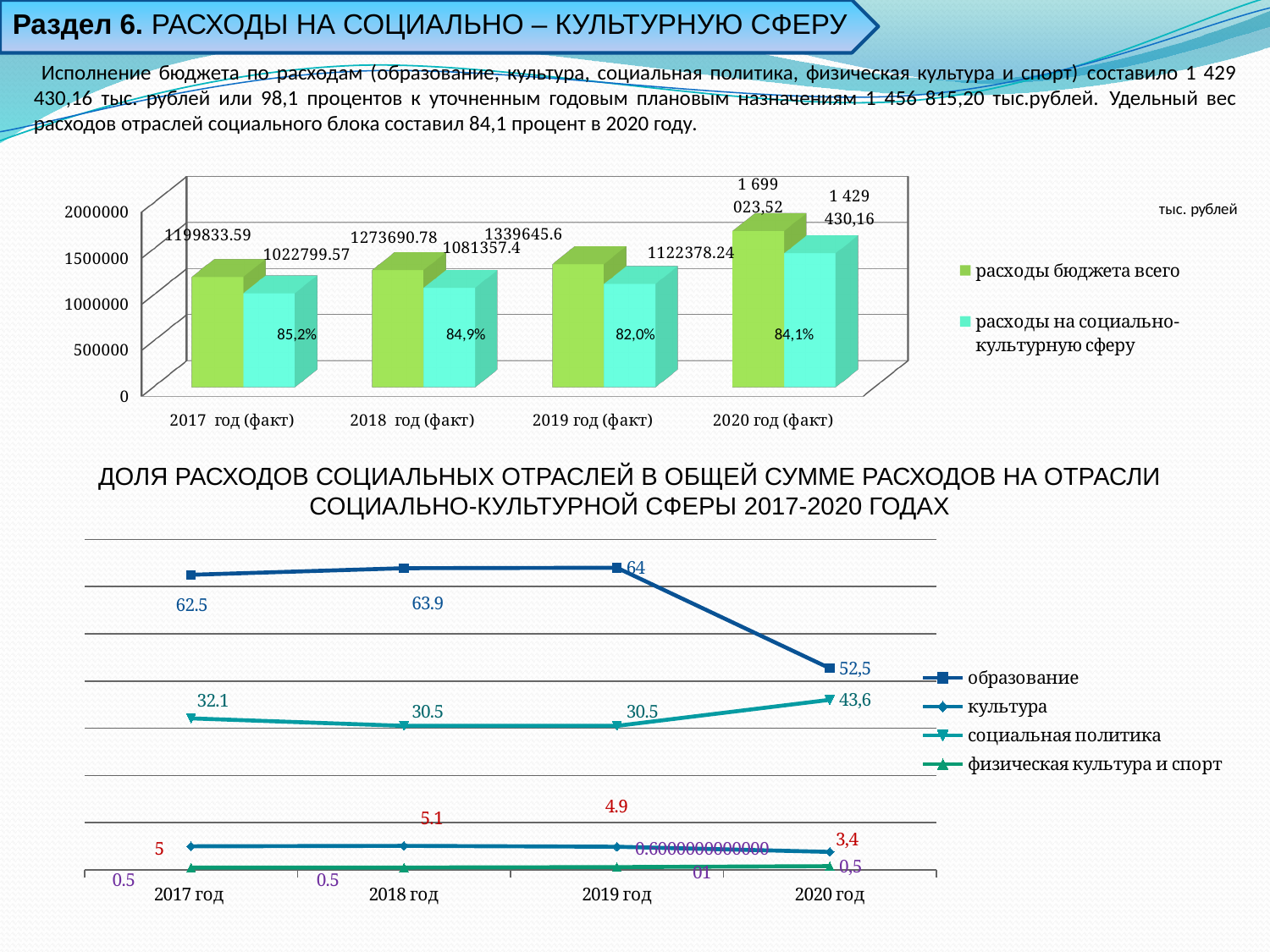

Раздел 6. РАСХОДЫ НА СОЦИАЛЬНО – КУЛЬТУРНУЮ СФЕРУ
 Исполнение бюджета по расходам (образование, культура, социальная политика, физическая культура и спорт) составило 1 429 430,16 тыс. рублей или 98,1 процентов к уточненным годовым плановым назначениям 1 456 815,20 тыс.рублей. Удельный вес расходов отраслей социального блока составил 84,1 процент в 2020 году.

[unsupported chart]

85,2%
84,9%
82,0%
84,1%
ДОЛЯ РАСХОДОВ СОЦИАЛЬНЫХ ОТРАСЛЕЙ В ОБЩЕЙ СУММЕ РАСХОДОВ НА ОТРАСЛИ СОЦИАЛЬНО-КУЛЬТУРНОЙ СФЕРЫ 2017-2020 ГОДАХ

### Chart

| Category | образование | культура | социальная политика  | физическая культура и спорт |
|---|---|---|---|---|
| 2017 год  | 62.5 | 5.0 | 32.1 | 0.5 |
| 2018 год | 63.9 | 5.1 | 30.5 | 0.5 |
| 2019 год | 64.0 | 4.9 | 30.5 | 0.6000000000000006 |
| 2020 год | 42.71 | 3.82 | 36.03 | 0.8 |